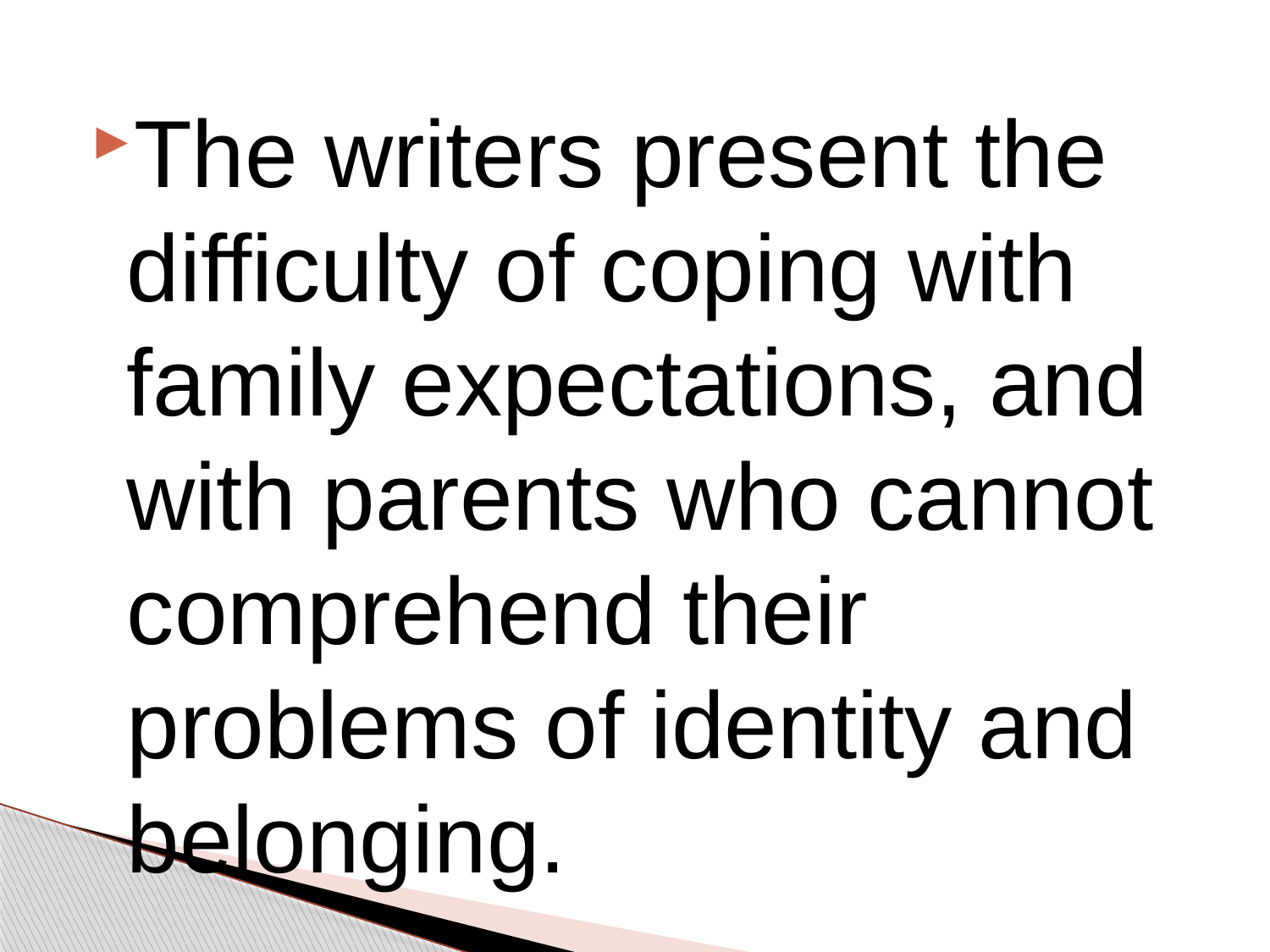

#
The writers present the difficulty of coping with family expectations, and with parents who cannot comprehend their problems of identity and belonging.